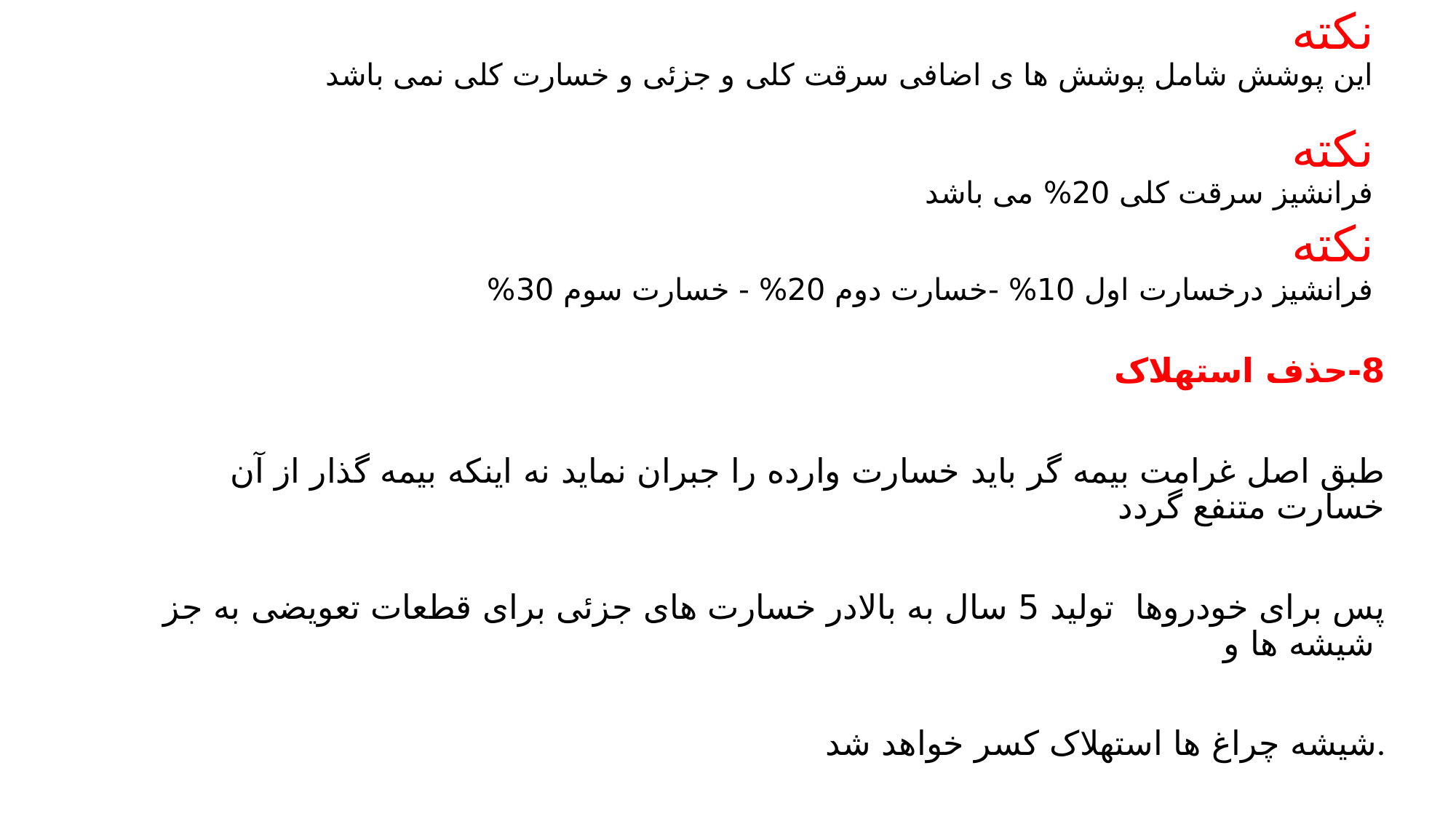

# نکته این پوشش شامل پوشش ها ی اضافی سرقت کلی و جزئی و خسارت کلی نمی باشد نکته فرانشیز سرقت کلی 20% می باشد نکته فرانشیز درخسارت اول 10% -خسارت دوم 20% - خسارت سوم 30%
8-حذف استهلاک

طبق اصل غرامت بیمه گر باید خسارت وارده را جبران نماید نه اینکه بیمه گذار از آن خسارت متنفع گردد

 پس برای خودروها  تولید 5 سال به بالادر خسارت های جزئی برای قطعات تعویضی به جز شیشه ها و

شیشه چراغ ها استهلاک کسر خواهد شد.